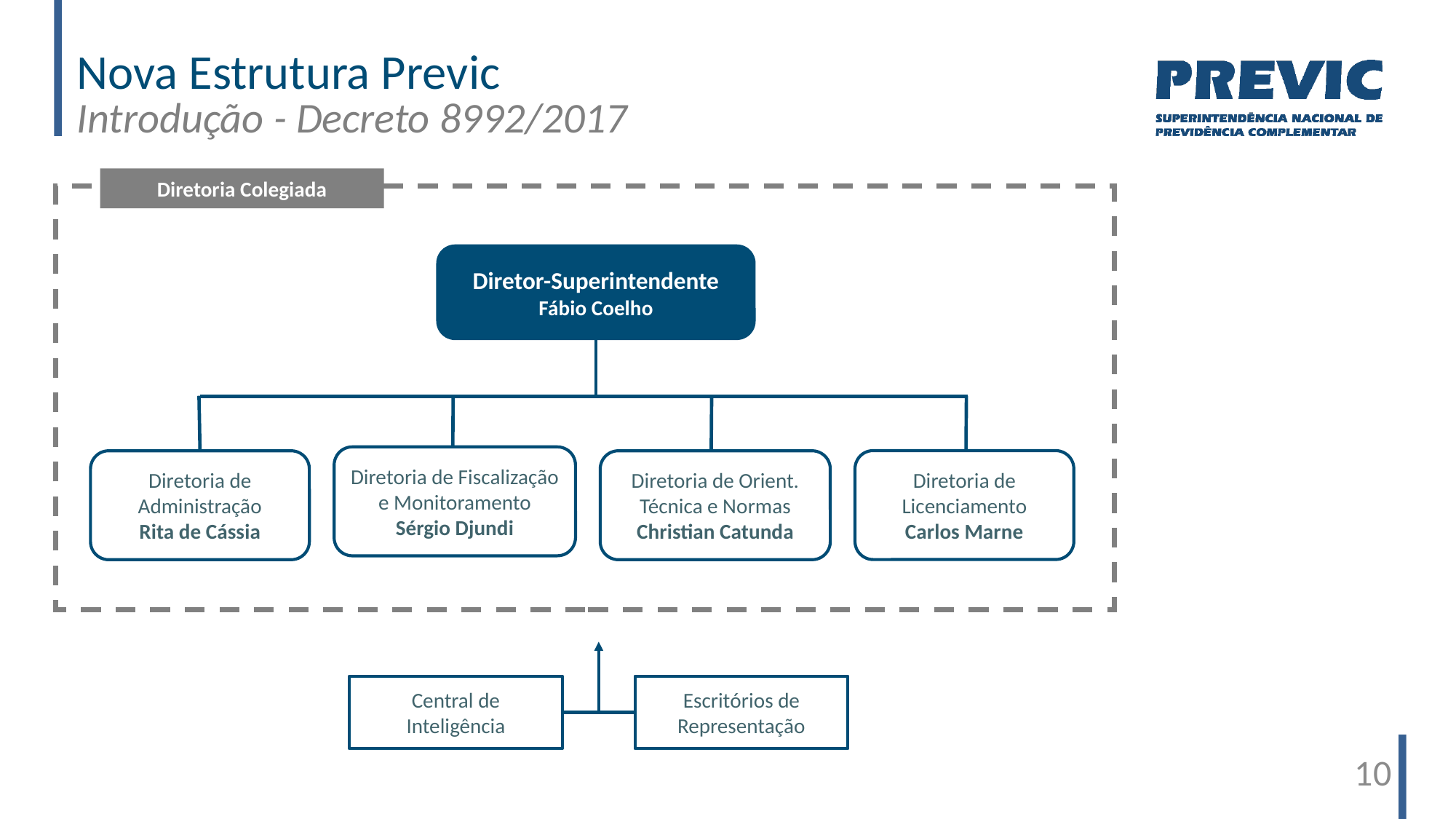

Nova Estrutura Previc
Introdução - Decreto 8992/2017
Diretoria Colegiada

Diretor-Superintendente
Fábio Coelho
Diretoria de Fiscalização e Monitoramento
Sérgio Djundi
Diretoria de Licenciamento
Carlos Marne
Diretoria de Administração
Rita de Cássia
Diretoria de Orient. Técnica e Normas
Christian Catunda
Central de Inteligência
Escritórios de Representação